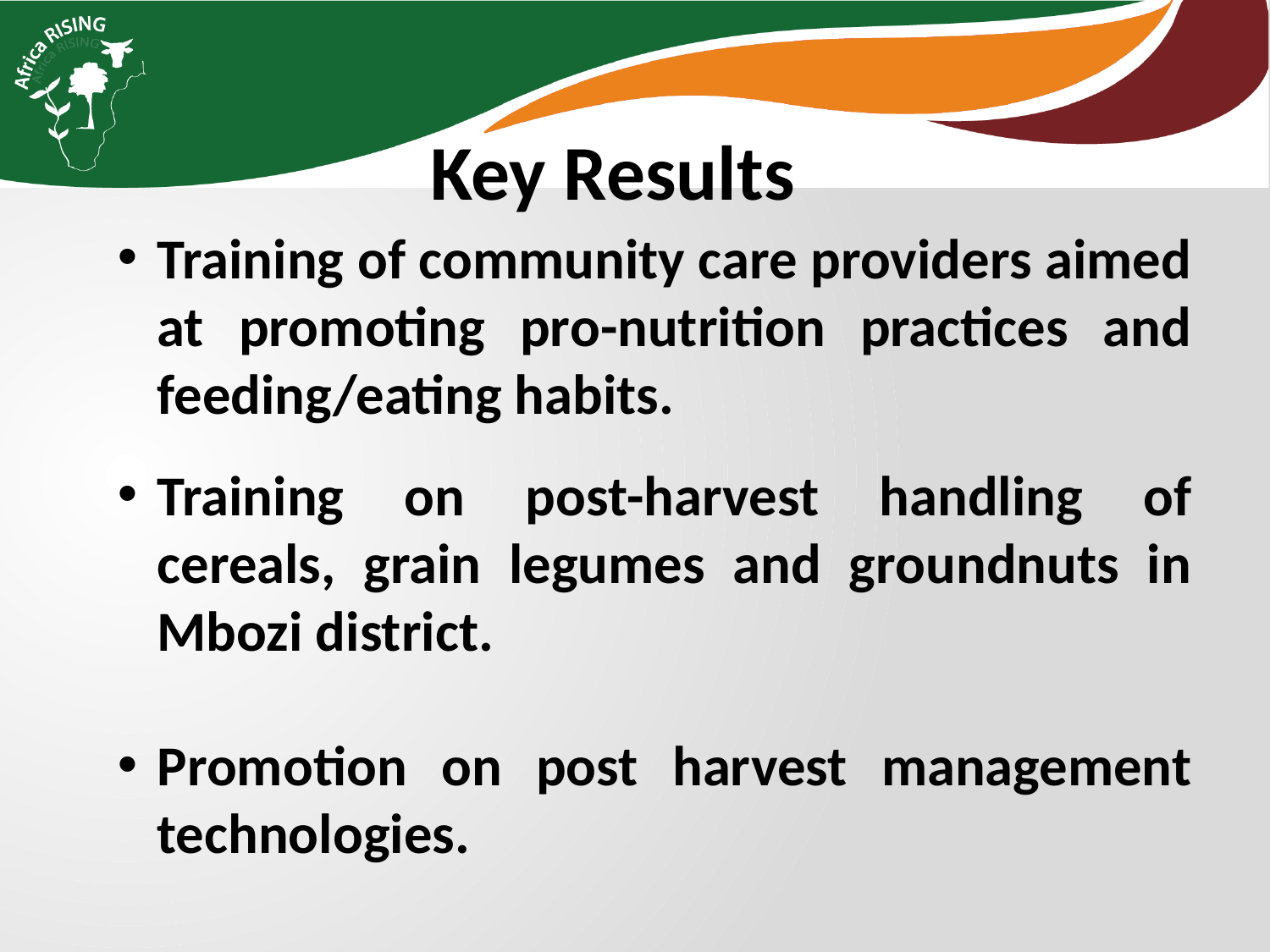

Key Results
Training of community care providers aimed at promoting pro-nutrition practices and feeding/eating habits.

Training on post-harvest handling of cereals, grain legumes and groundnuts in Mbozi district.

Promotion on post harvest management technologies.